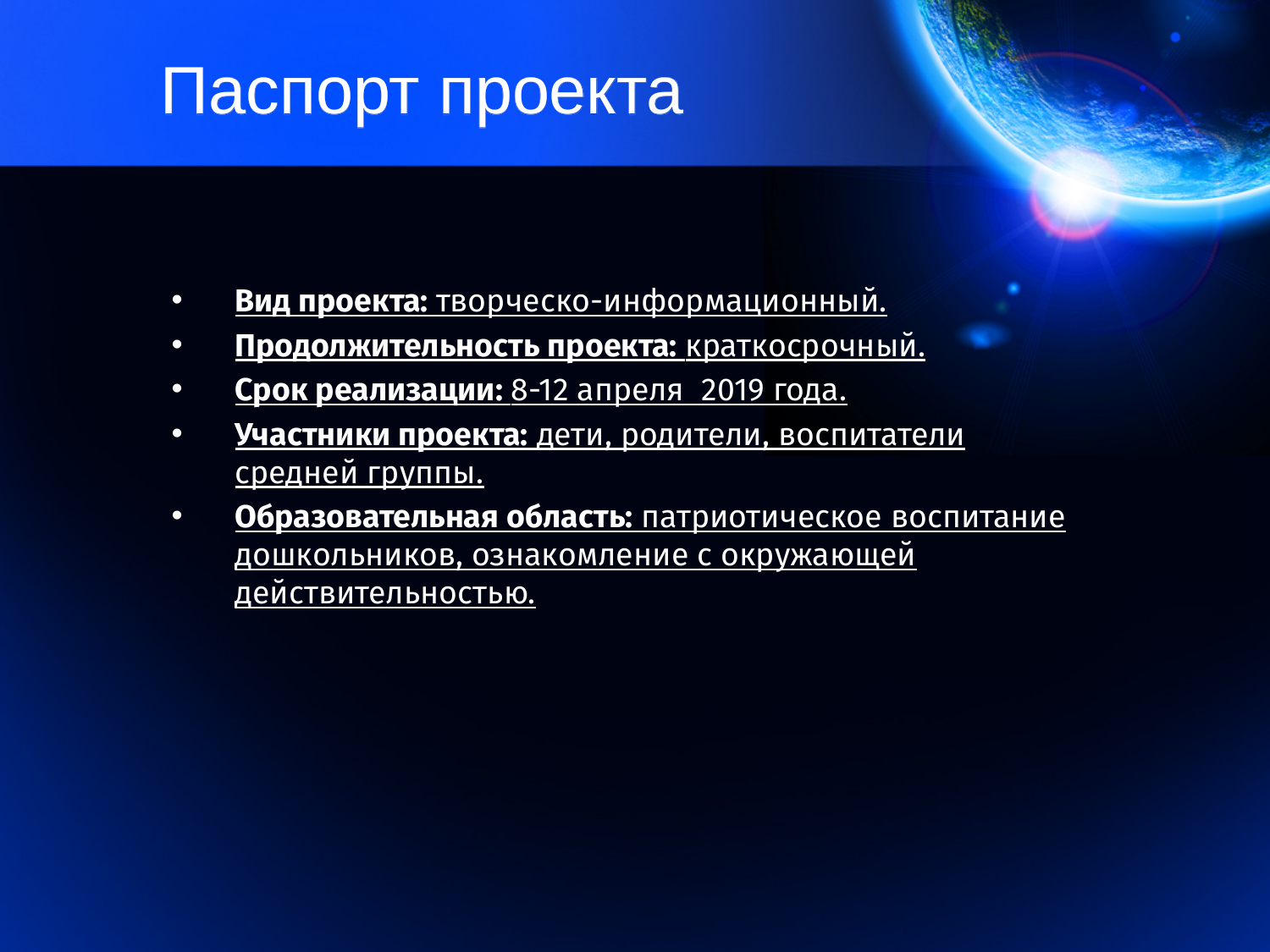

# Паспорт проекта
Вид проекта: творческо-информационный.
Продолжительность проекта: краткосрочный.
Срок реализации: 8-12 апреля  2019 года.
Участники проекта: дети, родители, воспитатели средней группы.
Образовательная область: патриотическое воспитание дошкольников, ознакомление с окружающей действительностью.